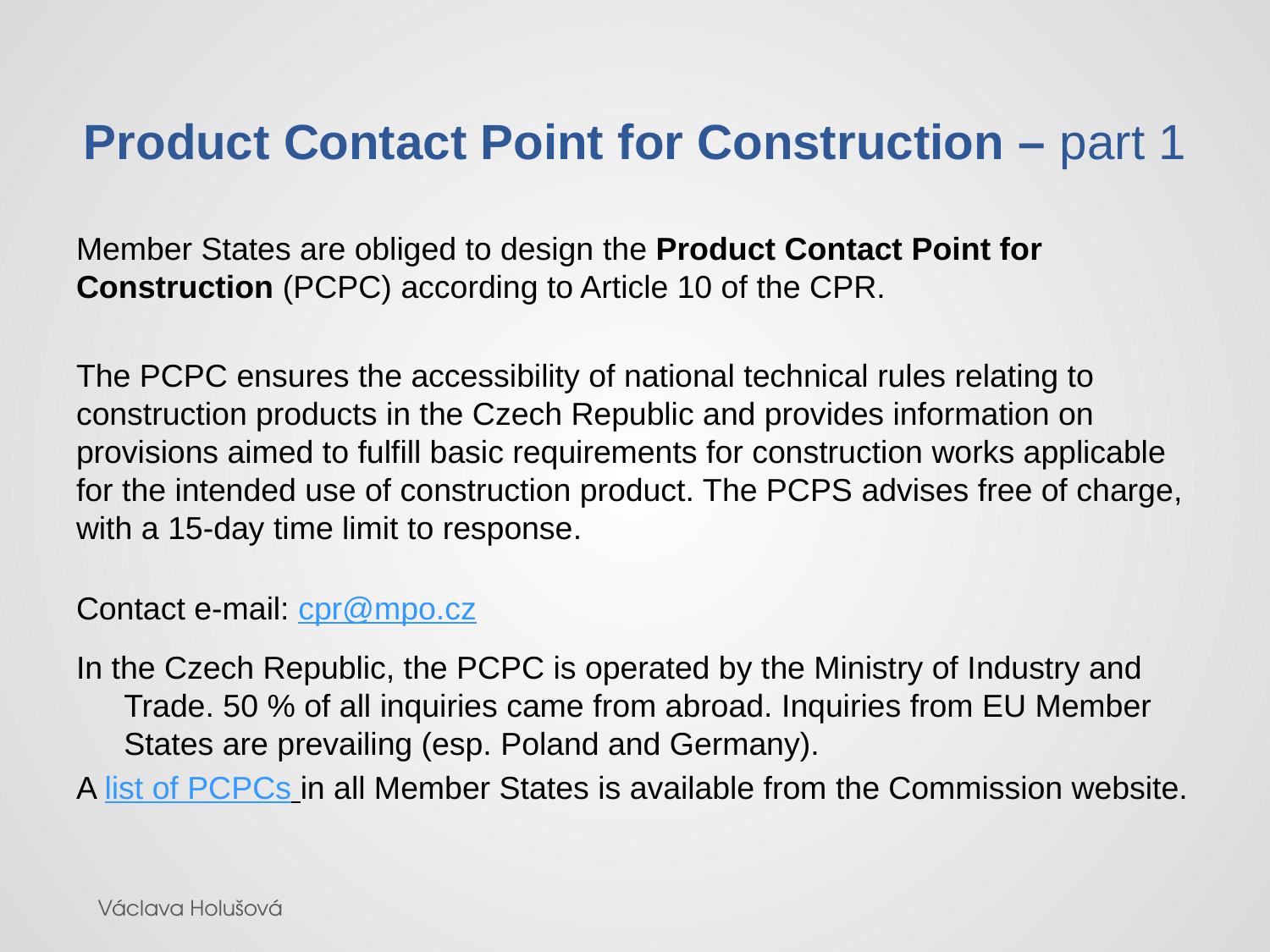

# Product Contact Point for Construction – part 1
Member States are obliged to design the Product Contact Point for Construction (PCPC) according to Article 10 of the CPR.

The PCPC ensures the accessibility of national technical rules relating to construction products in the Czech Republic and provides information on provisions aimed to fulfill basic requirements for construction works applicable for the intended use of construction product. The PCPS advises free of charge, with a 15-day time limit to response.

Contact e-mail: cpr@mpo.cz
In the Czech Republic, the PCPC is operated by the Ministry of Industry and Trade. 50 % of all inquiries came from abroad. Inquiries from EU Member States are prevailing (esp. Poland and Germany).
A list of PCPCs in all Member States is available from the Commission website.

Václava Holušová